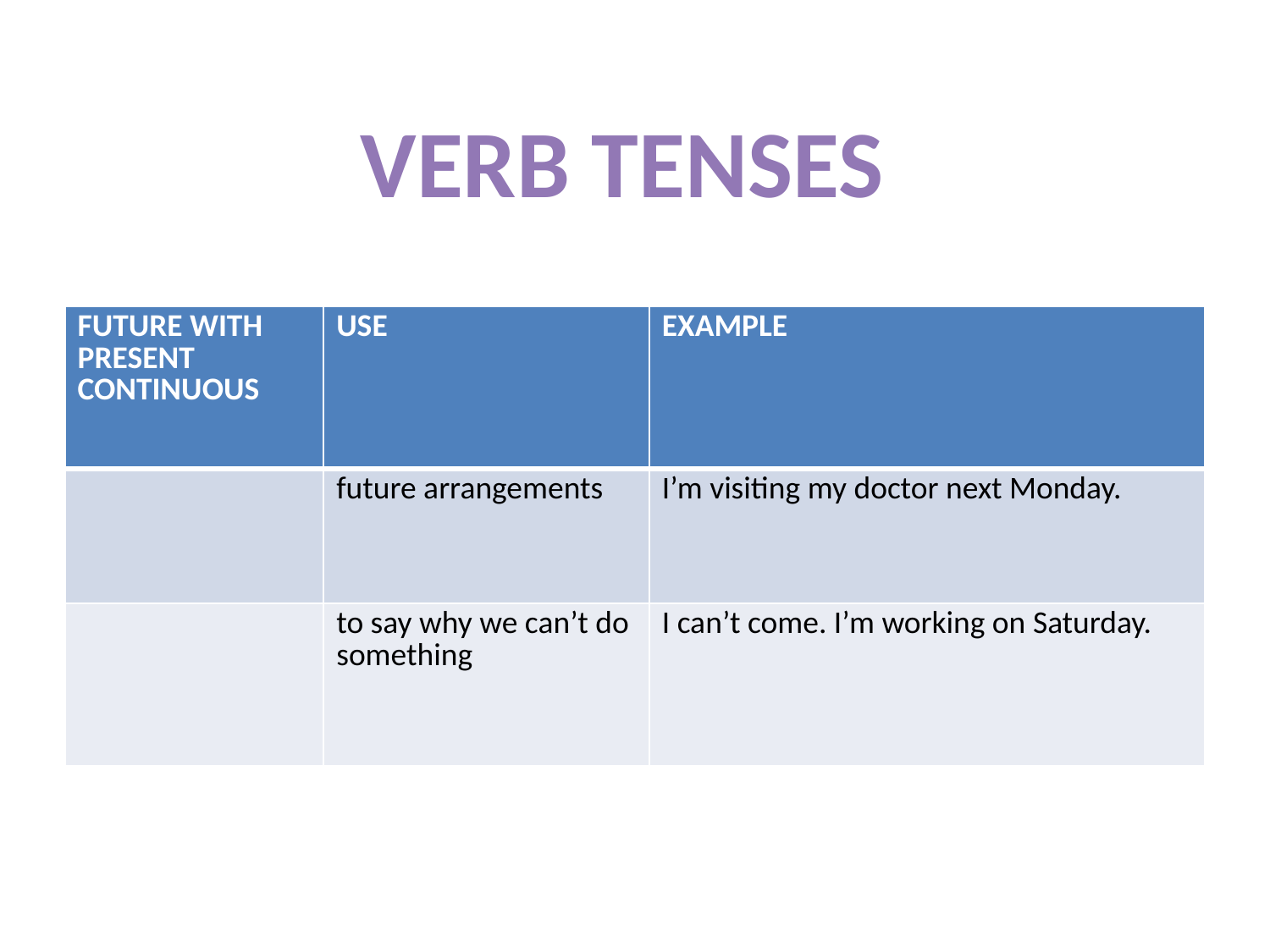

VERB TENSES
| FUTURE WITH PRESENT CONTINUOUS | USE | EXAMPLE |
| --- | --- | --- |
|  | future arrangements | I’m visiting my doctor next Monday. |
|  | to say why we can’t do something | I can’t come. I’m working on Saturday. |